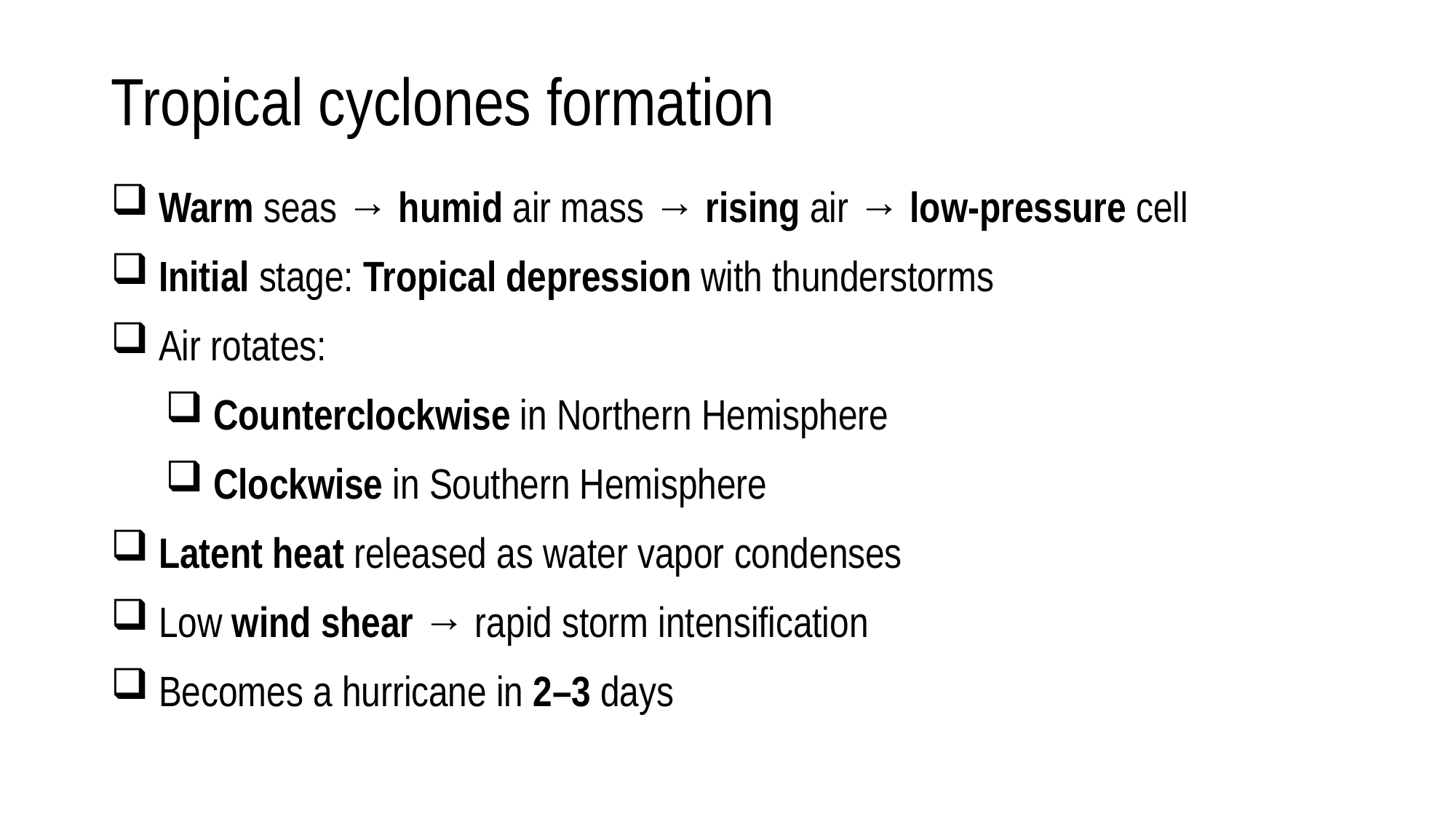

# Tropical cyclones formation
 Warm seas → humid air mass → rising air → low-pressure cell
 Initial stage: Tropical depression with thunderstorms
 Air rotates:
 Counterclockwise in Northern Hemisphere
 Clockwise in Southern Hemisphere
 Latent heat released as water vapor condenses
 Low wind shear → rapid storm intensification
 Becomes a hurricane in 2–3 days